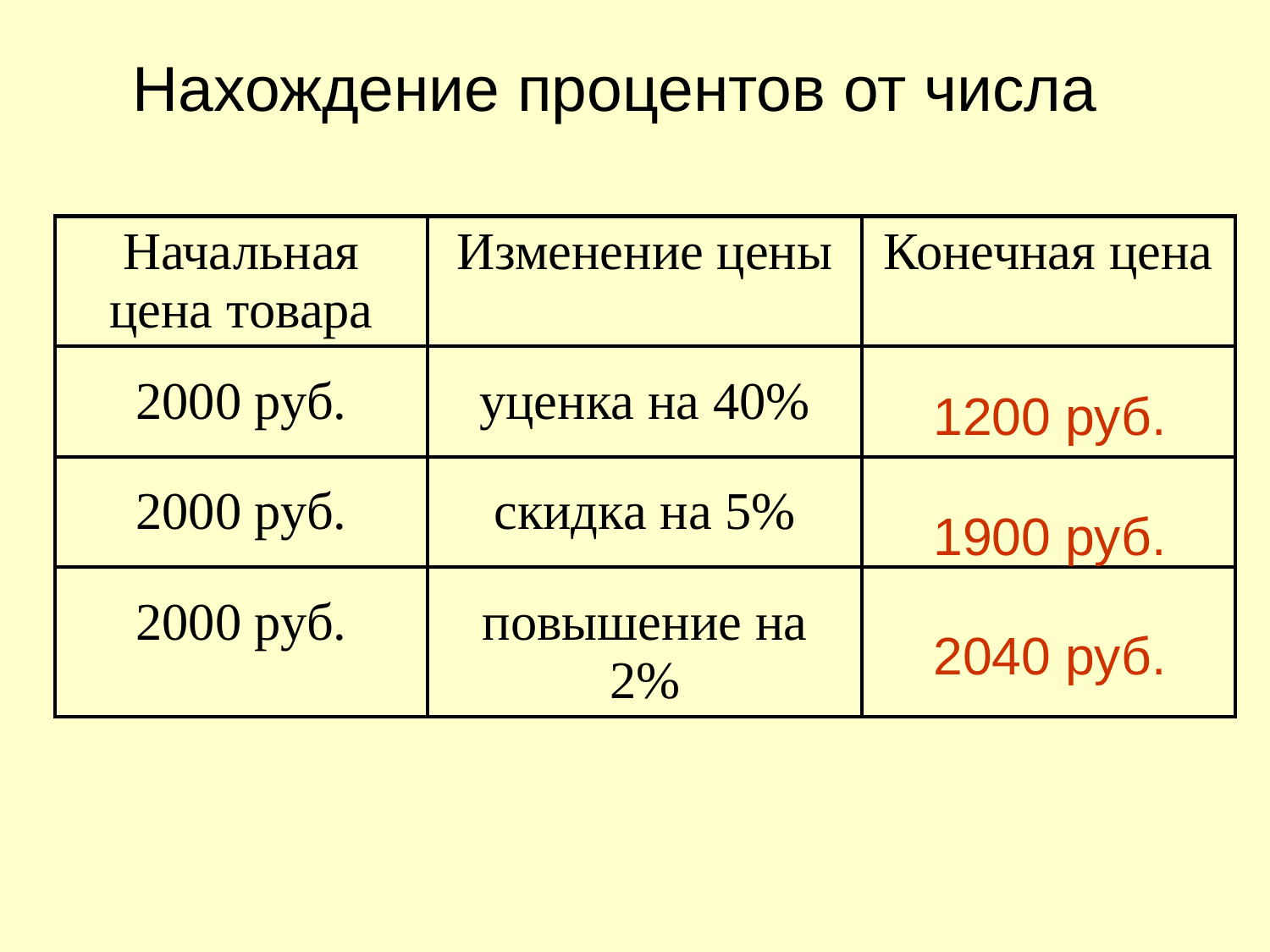

Нахождение процентов от числа
| Начальная цена товара | Изменение цены | Конечная цена |
| --- | --- | --- |
| 2000 руб. | уценка на 40% |  |
| 2000 руб. | скидка на 5% |  |
| 2000 руб. | повышение на 2% |  |
1200 руб.
1900 руб.
2040 руб.